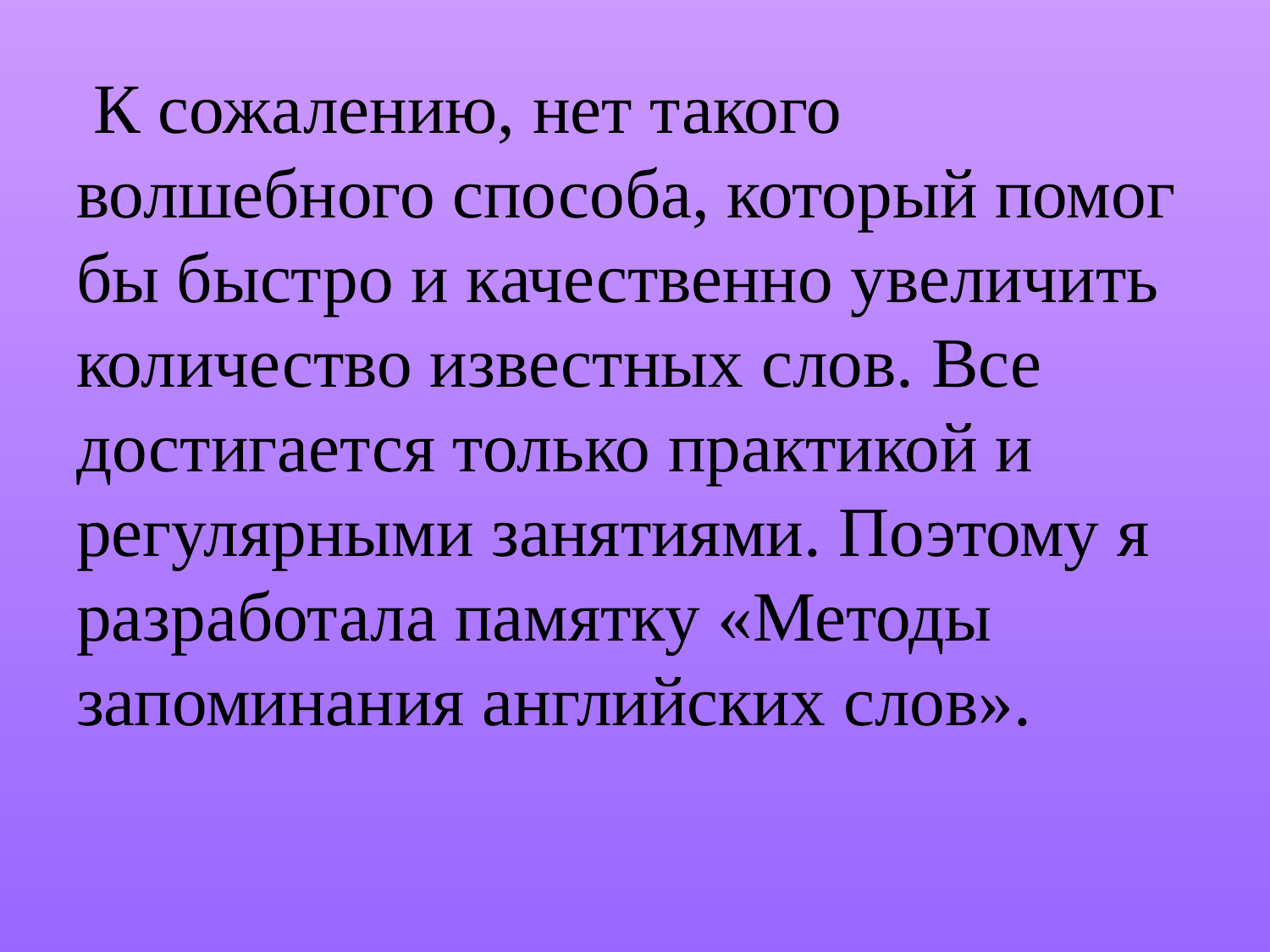

К сожалению, нет такого волшебного способа, который помог бы быстро и качественно увеличить количество известных слов. Все достигается только практикой и регулярными занятиями. Поэтому я разработала памятку «Методы запоминания английских слов».